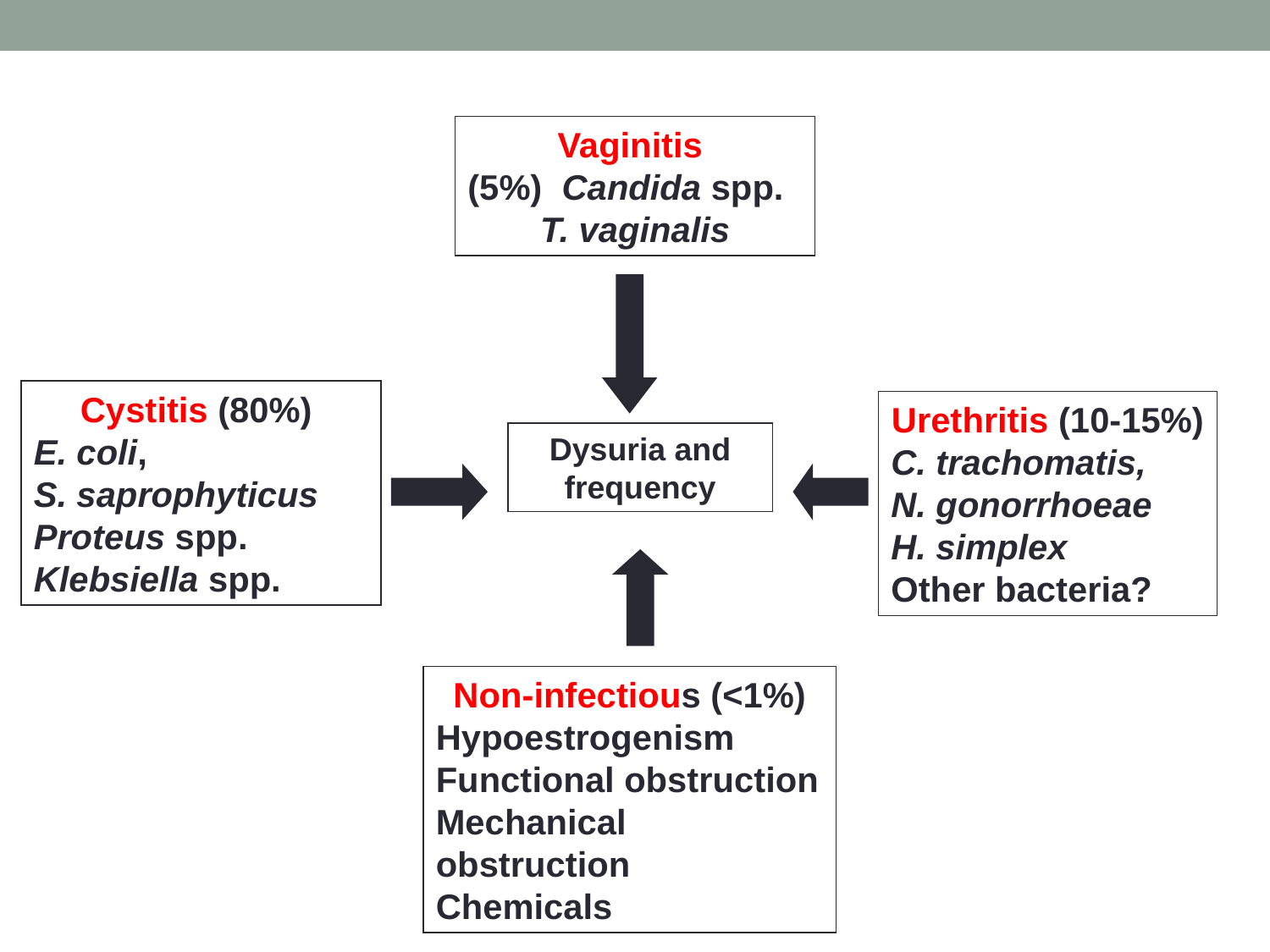

Vaginitis
(5%)  Candida spp.
T. vaginalis

Cystitis (80%)
E. coli,
S. saprophyticus
Proteus spp.
Klebsiella spp.
Urethritis (10-15%)
C. trachomatis,
N. gonorrhoeae
H. simplex
Other bacteria?
Dysuria and frequency

Non-infectious (<1%)
Hypoestrogenism
Functional obstruction
Mechanical obstruction
Chemicals